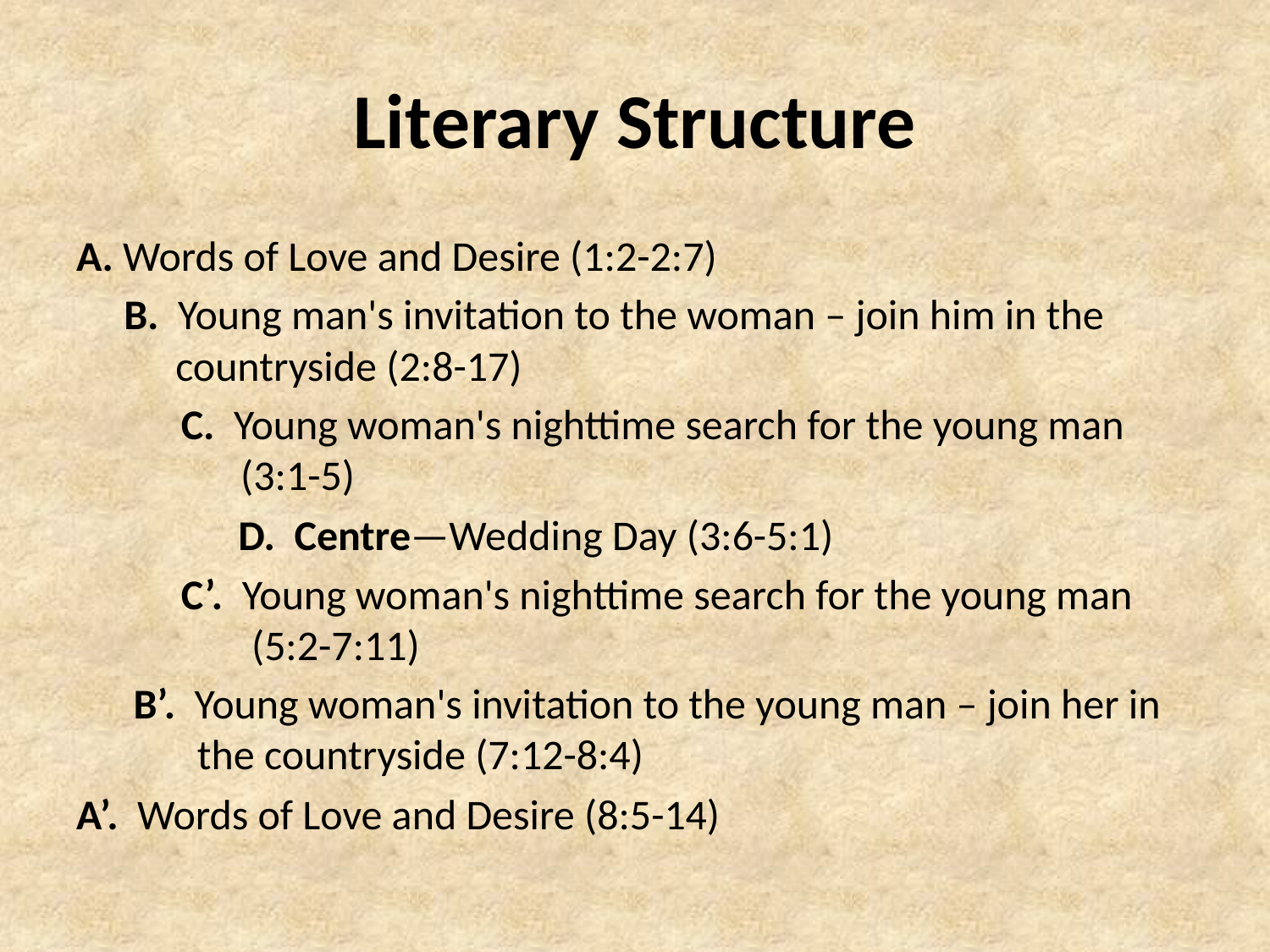

# Literary Structure
A. Words of Love and Desire (1:2-2:7)
     B.  Young man's invitation to the woman – join him in the countryside (2:8-17)
           C.  Young woman's nighttime search for the young man (3:1-5)
                 D.  Centre—Wedding Day (3:6-5:1)
           C’.  Young woman's nighttime search for the young man (5:2-7:11)
      B’.  Young woman's invitation to the young man – join her in the countryside (7:12-8:4)
A’.  Words of Love and Desire (8:5-14)